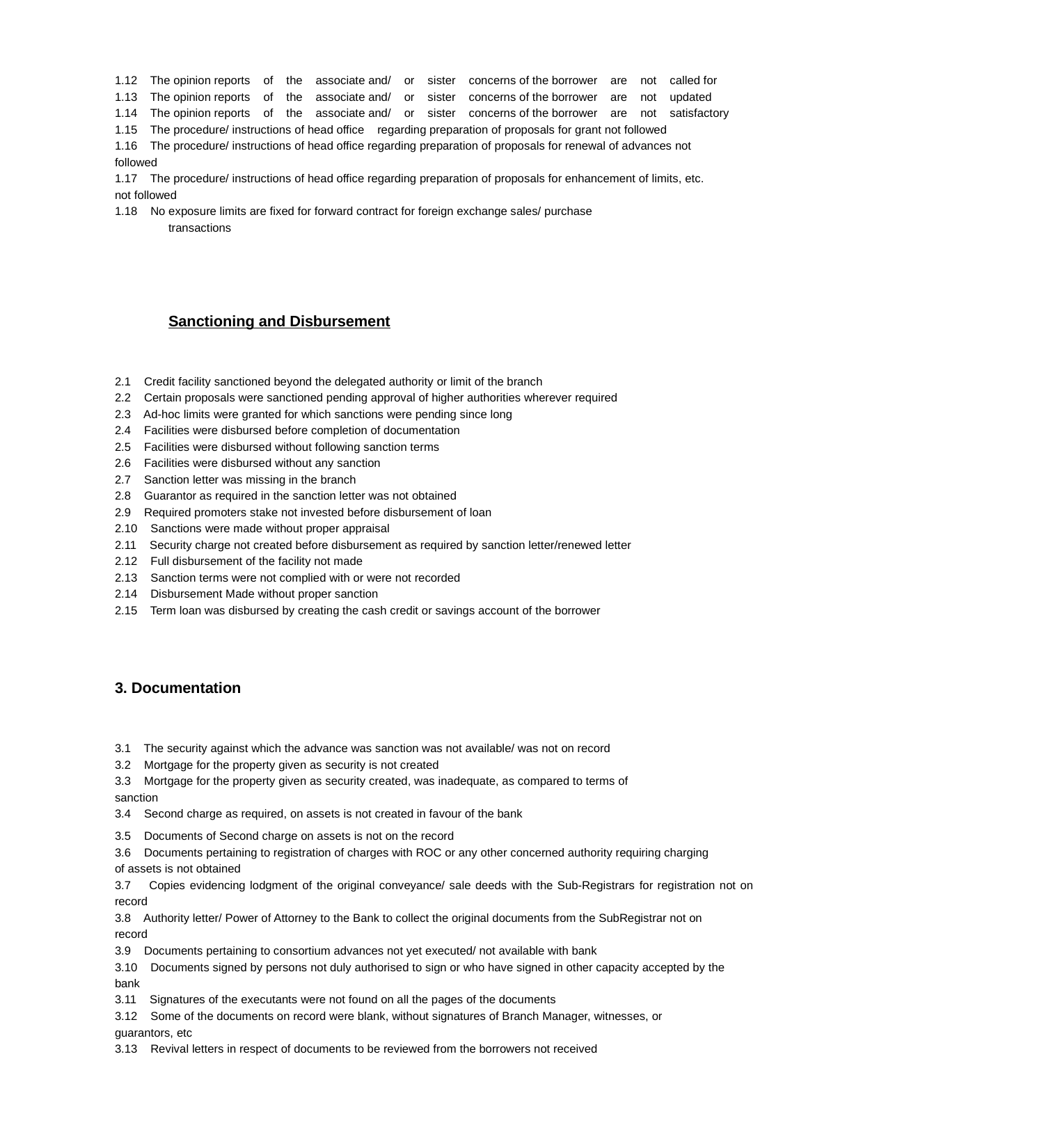

1.12    The opinion reports    of    the    associate and/    or    sister    concerns of the borrower    are    not    called for
1.13    The opinion reports    of    the    associate and/    or    sister    concerns of the borrower    are    not    updated
1.14    The opinion reports    of    the    associate and/    or    sister    concerns of the borrower    are    not    satisfactory
1.15    The procedure/ instructions of head office    regarding preparation of proposals for grant not followed
1.16    The procedure/ instructions of head office regarding preparation of proposals for renewal of advances not followed
1.17    The procedure/ instructions of head office regarding preparation of proposals for enhancement of limits, etc. not followed
1.18    No exposure limits are fixed for forward contract for foreign exchange sales/ purchase
transactions
Sanctioning and Disbursement
2.1    Credit facility sanctioned beyond the delegated authority or limit of the branch
2.2    Certain proposals were sanctioned pending approval of higher authorities wherever required
2.3    Ad-hoc limits were granted for which sanctions were pending since long
2.4    Facilities were disbursed before completion of documentation
2.5    Facilities were disbursed without following sanction terms
2.6    Facilities were disbursed without any sanction
2.7    Sanction letter was missing in the branch
2.8    Guarantor as required in the sanction letter was not obtained
2.9    Required promoters stake not invested before disbursement of loan
2.10    Sanctions were made without proper appraisal
2.11    Security charge not created before disbursement as required by sanction letter/renewed letter
2.12    Full disbursement of the facility not made
2.13    Sanction terms were not complied with or were not recorded
2.14    Disbursement Made without proper sanction
2.15    Term loan was disbursed by creating the cash credit or savings account of the borrower
3. Documentation
3.1    The security against which the advance was sanction was not available/ was not on record
3.2    Mortgage for the property given as security is not created
3.3    Mortgage for the property given as security created, was inadequate, as compared to terms of sanction
3.4    Second charge as required, on assets is not created in favour of the bank
3.5    Documents of Second charge on assets is not on the record
3.6    Documents pertaining to registration of charges with ROC or any other concerned authority requiring charging of assets is not obtained
3.7    Copies evidencing lodgment of the original conveyance/ sale deeds with the Sub-Registrars for registration not on record
3.8    Authority letter/ Power of Attorney to the Bank to collect the original documents from the SubRegistrar not on record
3.9    Documents pertaining to consortium advances not yet executed/ not available with bank
3.10    Documents signed by persons not duly authorised to sign or who have signed in other capacity accepted by the bank
3.11    Signatures of the executants were not found on all the pages of the documents
3.12    Some of the documents on record were blank, without signatures of Branch Manager, witnesses, or guarantors, etc
3.13    Revival letters in respect of documents to be reviewed from the borrowers not received